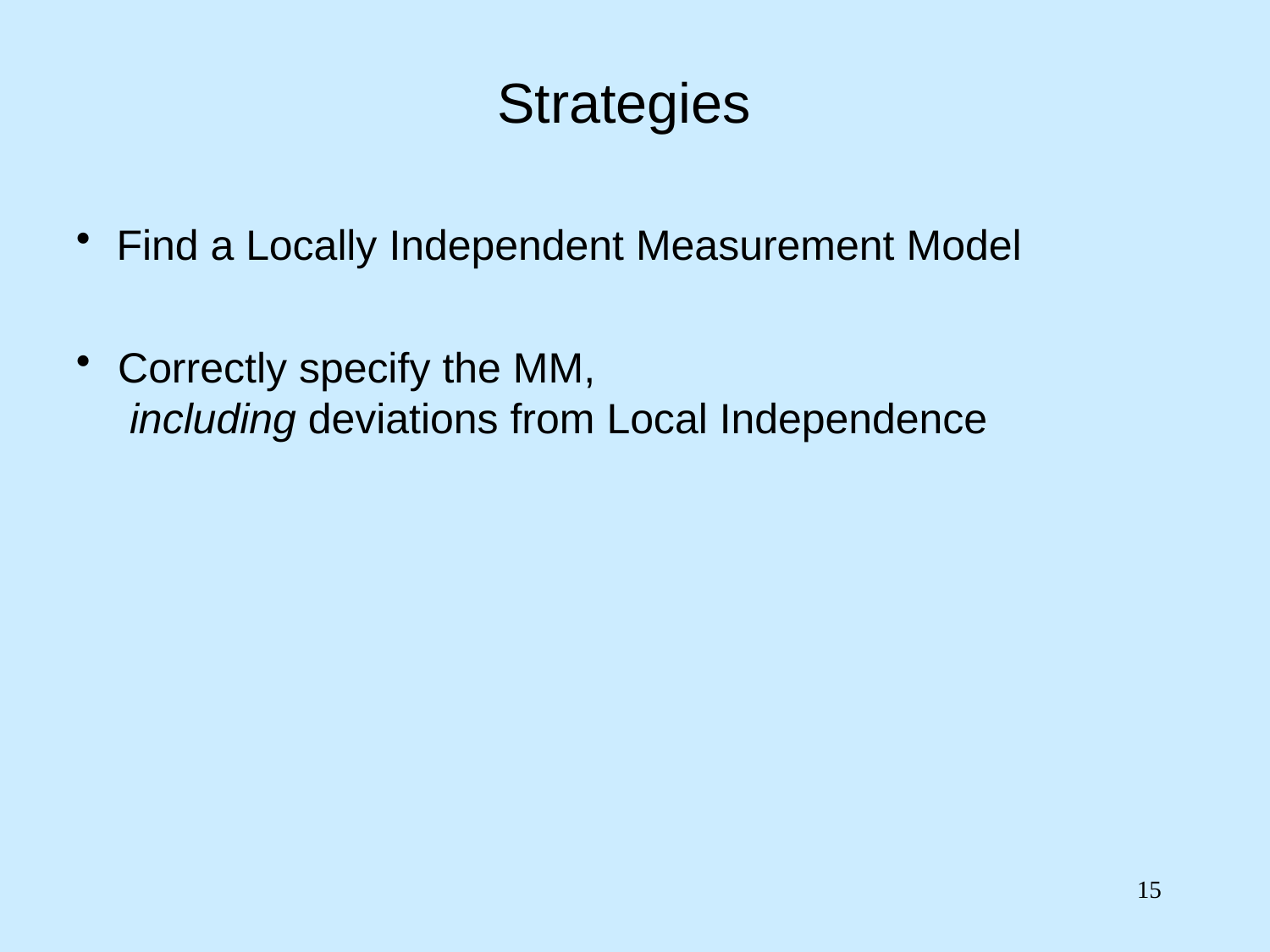

# Strategies
 Find a Locally Independent Measurement Model
 Correctly specify the MM,
  including deviations from Local Independence
15